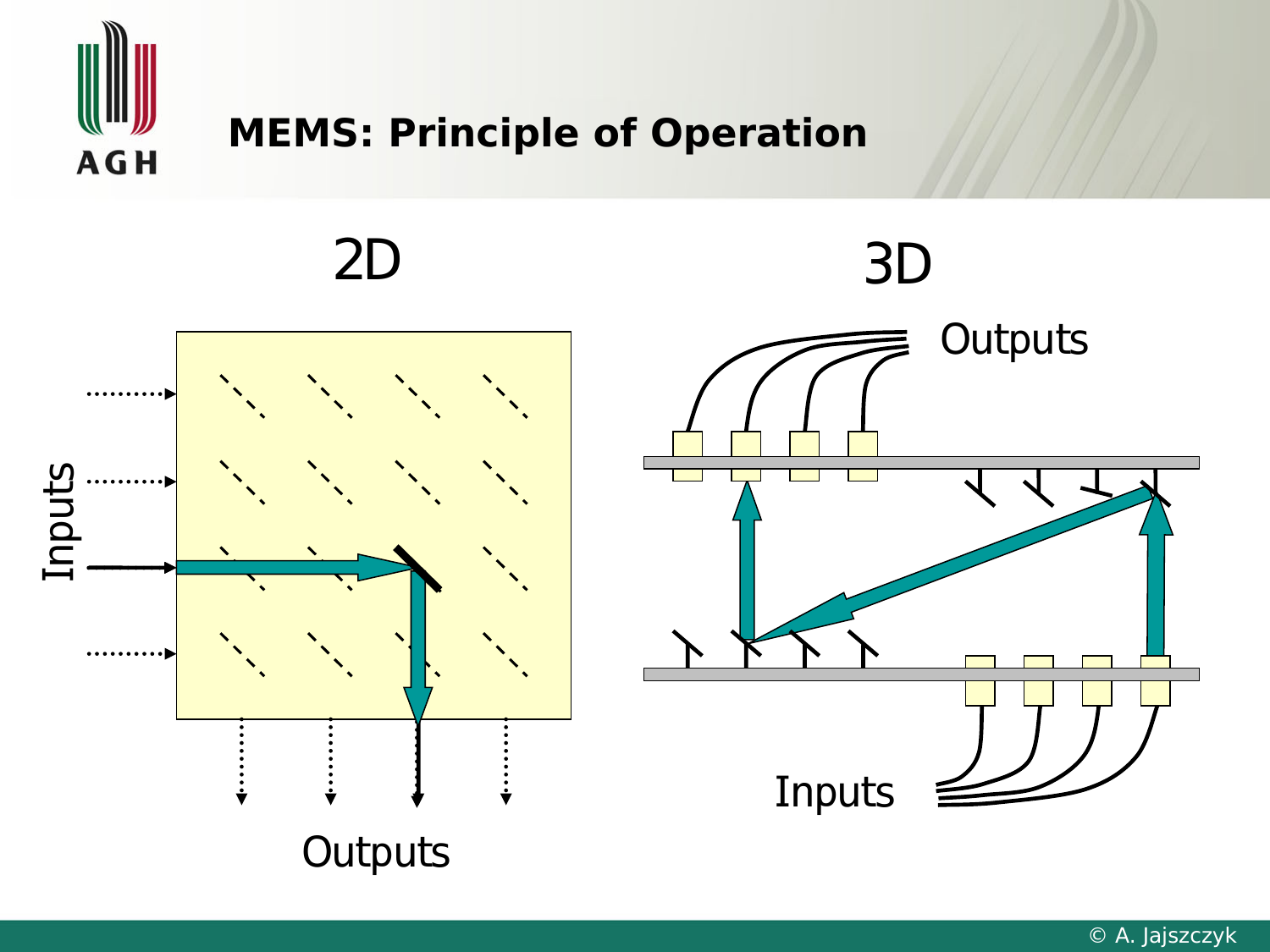

# MEMS: Principle of Operation
2D

Inputs

Outputs
3D
Outputs

Inputs